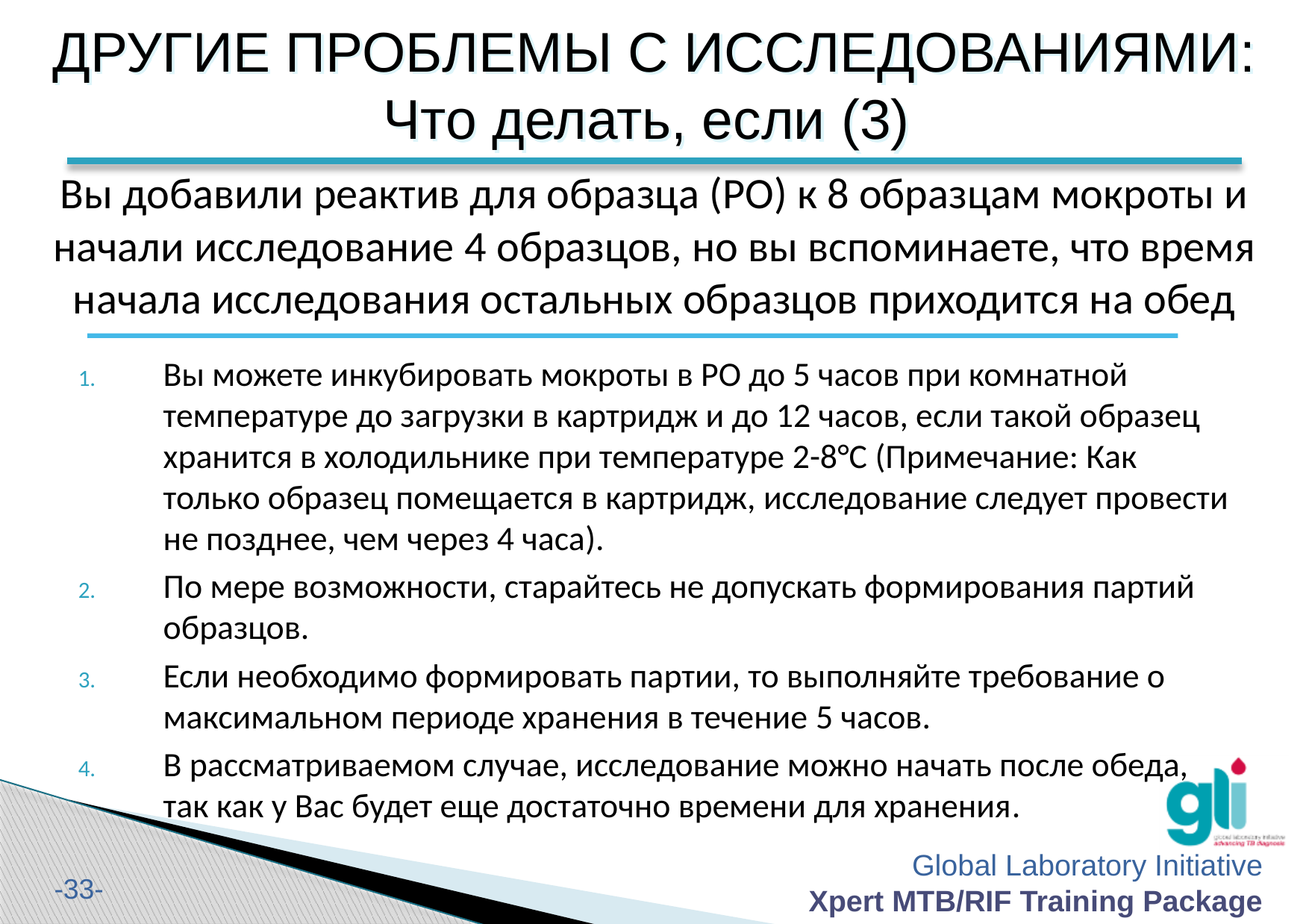

ДРУГИЕ ПРОБЛЕМЫ С ИССЛЕДОВАНИЯМИ: Что делать, если (3)
Вы добавили реактив для образца (РО) к 8 образцам мокроты и начали исследование 4 образцов, но вы вспоминаете, что время начала исследования остальных образцов приходится на обед

Вы можете инкубировать мокроты в РО до 5 часов при комнатной температуре до загрузки в картридж и до 12 часов, если такой образец хранится в холодильнике при температуре 2-8°C (Примечание: Как только образец помещается в картридж, исследование следует провести не позднее, чем через 4 часа).
По мере возможности, старайтесь не допускать формирования партий образцов.
Если необходимо формировать партии, то выполняйте требование о максимальном периоде хранения в течение 5 часов.
В рассматриваемом случае, исследование можно начать после обеда, так как у Вас будет еще достаточно времени для хранения.